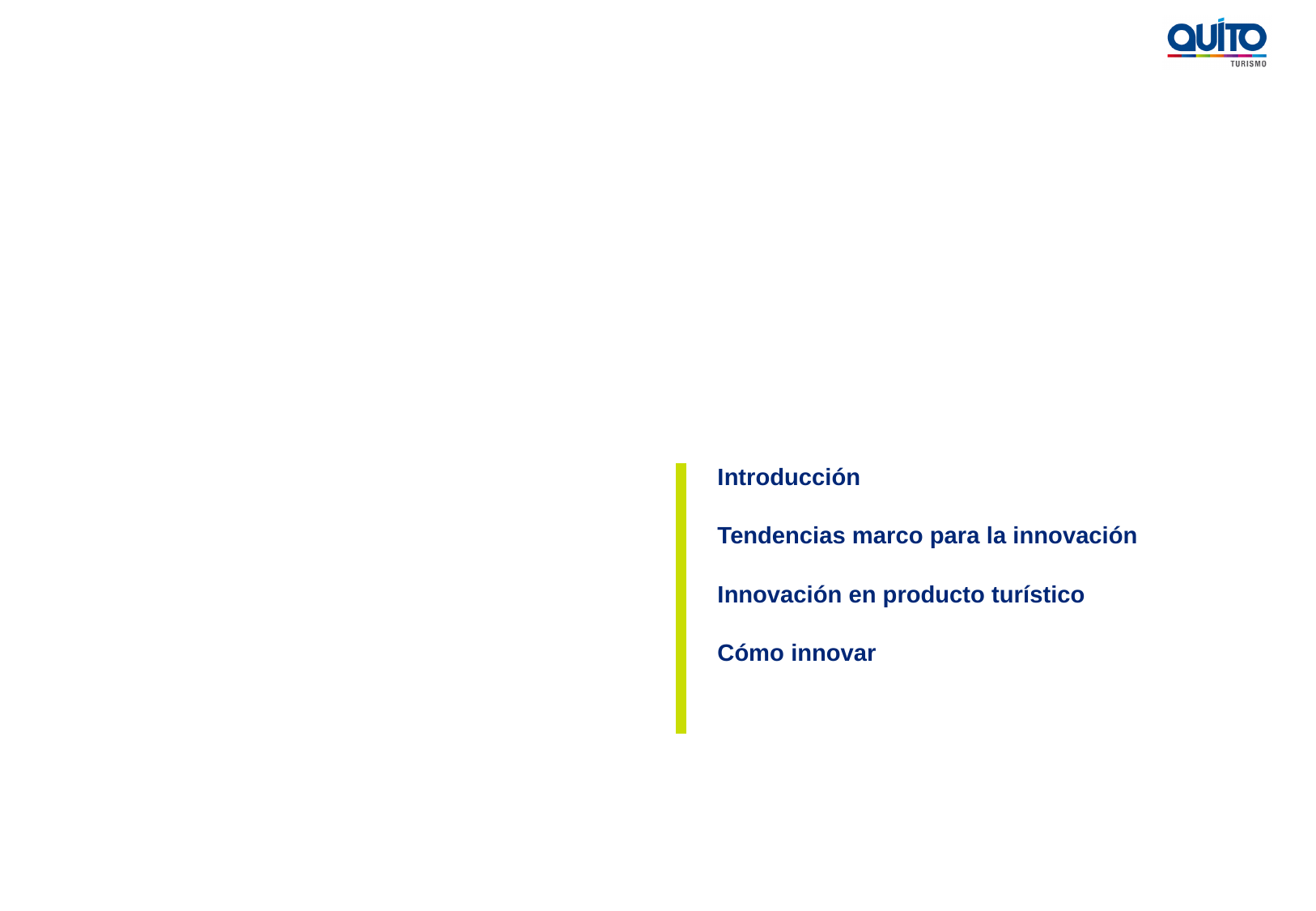

Introducción
Tendencias marco para la innovación
Innovación en producto turístico
Cómo innovar